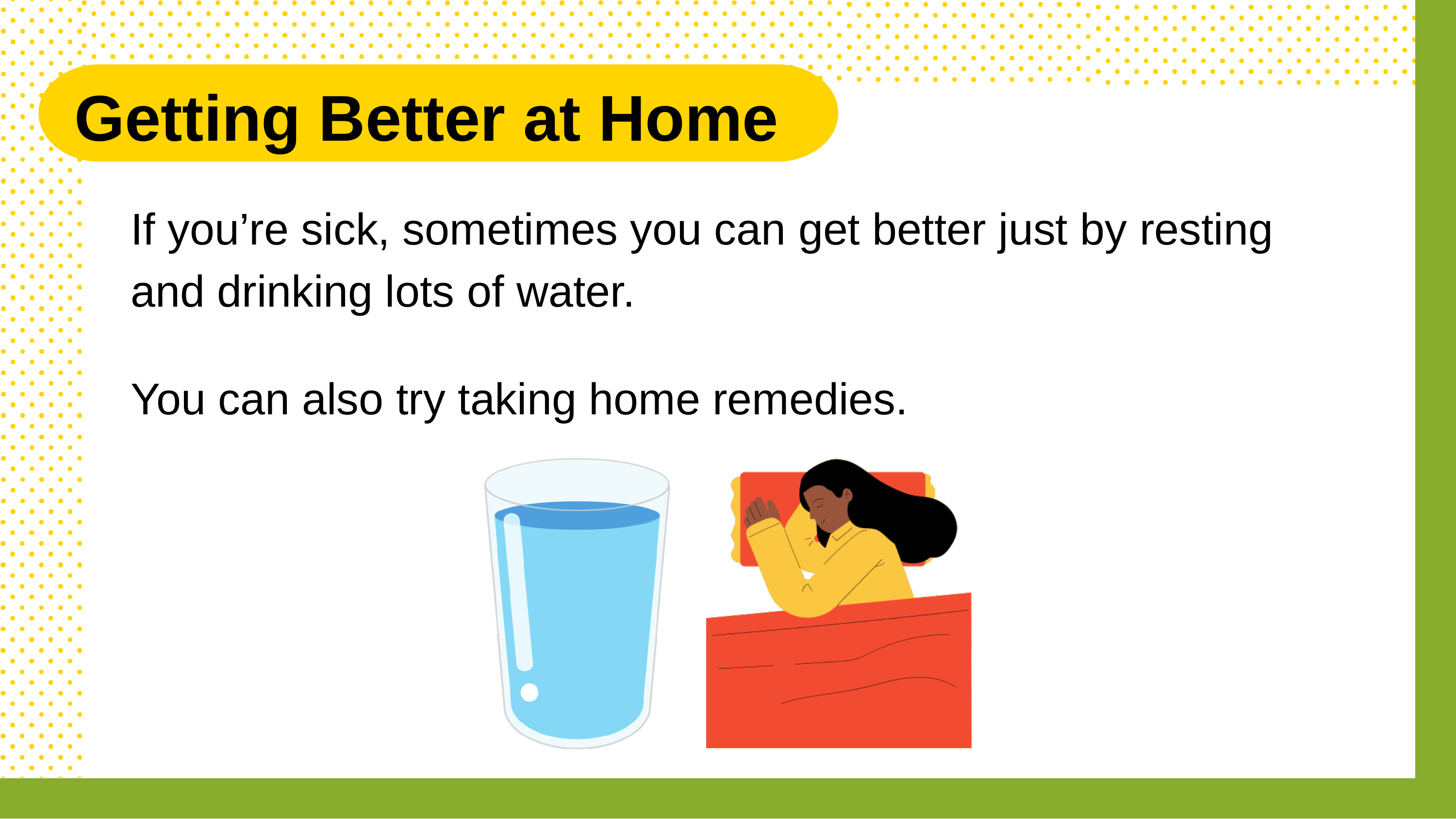

Getting Better at Home

If you’re sick, sometimes you can get better just by resting and drinking lots of water.

You can also try taking home remedies.